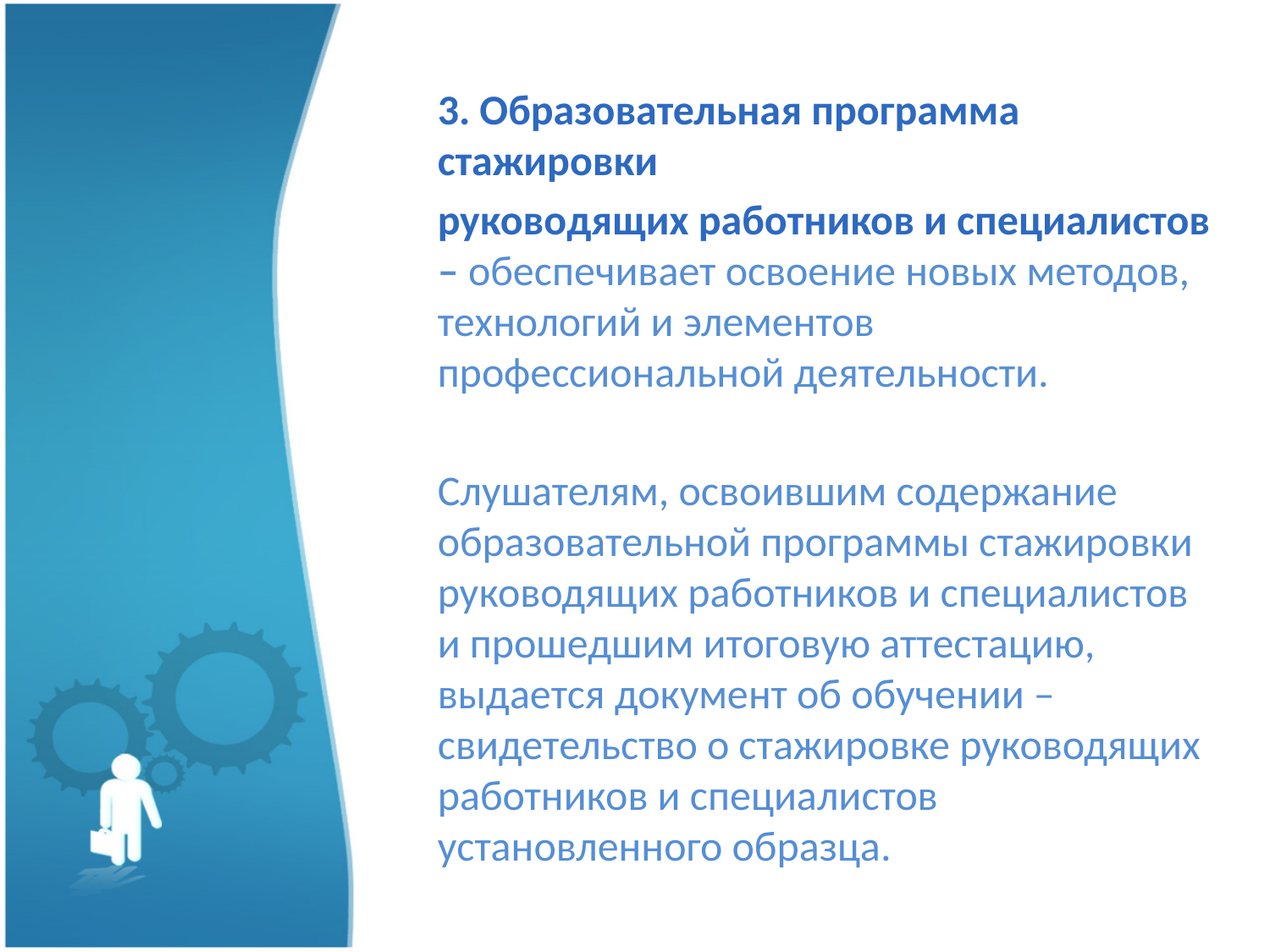

3. Образовательная программа стажировки
руководящих работников и специалистов – обеспечивает освоение новых методов, технологий и элементов профессиональной деятельности.

Слушателям, освоившим содержание образовательной программы стажировки руководящих работников и специалистов и прошедшим итоговую аттестацию, выдается документ об обучении – свидетельство о стажировке руководящих работников и специалистов установленного образца.